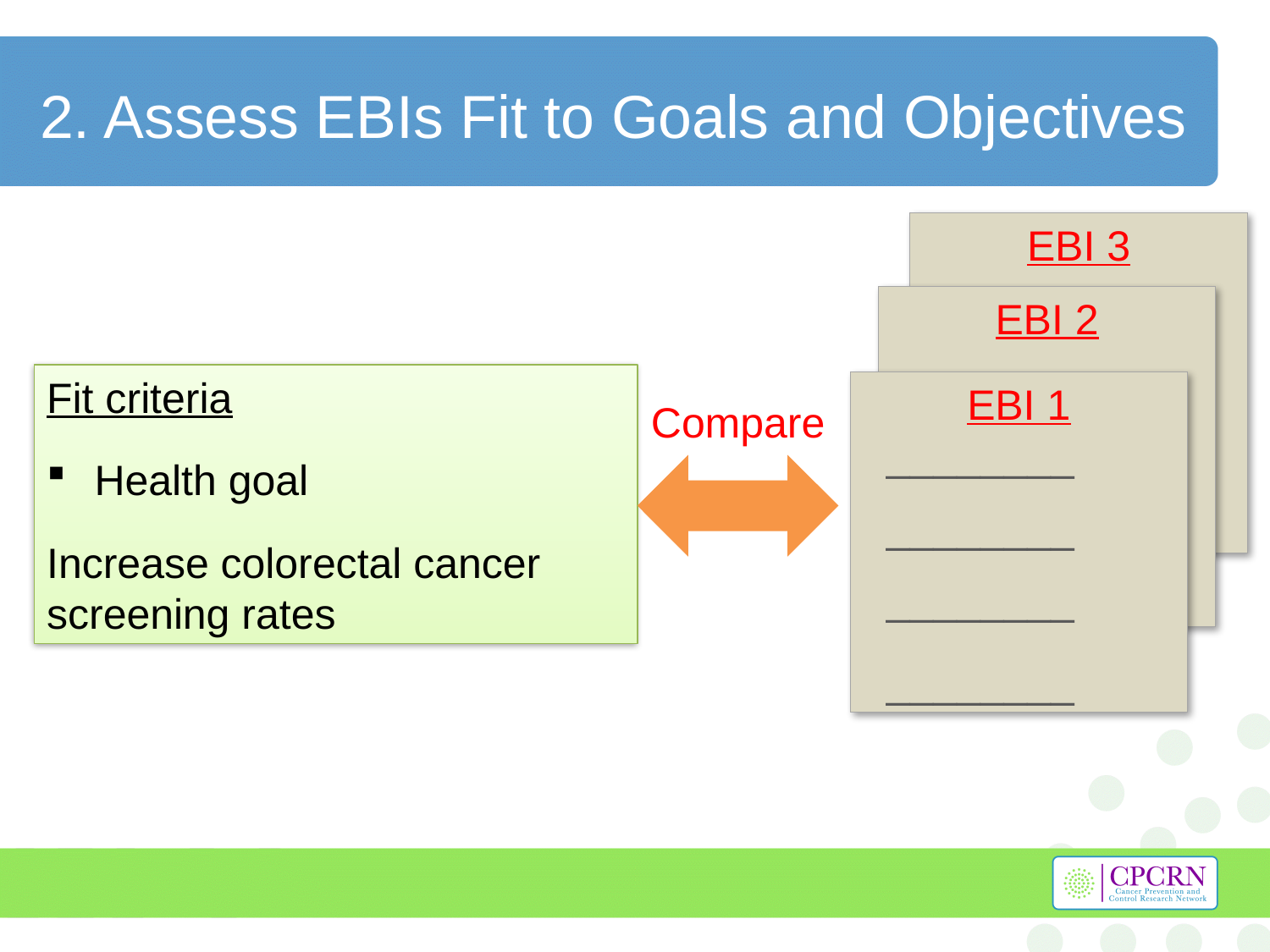

# 2. Assess EBIs Fit to Goals and Objectives
EBI 3

  ________
  ________
  ________
EBI 2
  ________
  ________
  ________
  ________
Fit criteria
Health goal
Increase colorectal cancer screening rates
EBI 1
  ________
  ________
  ________
  ________
Compare